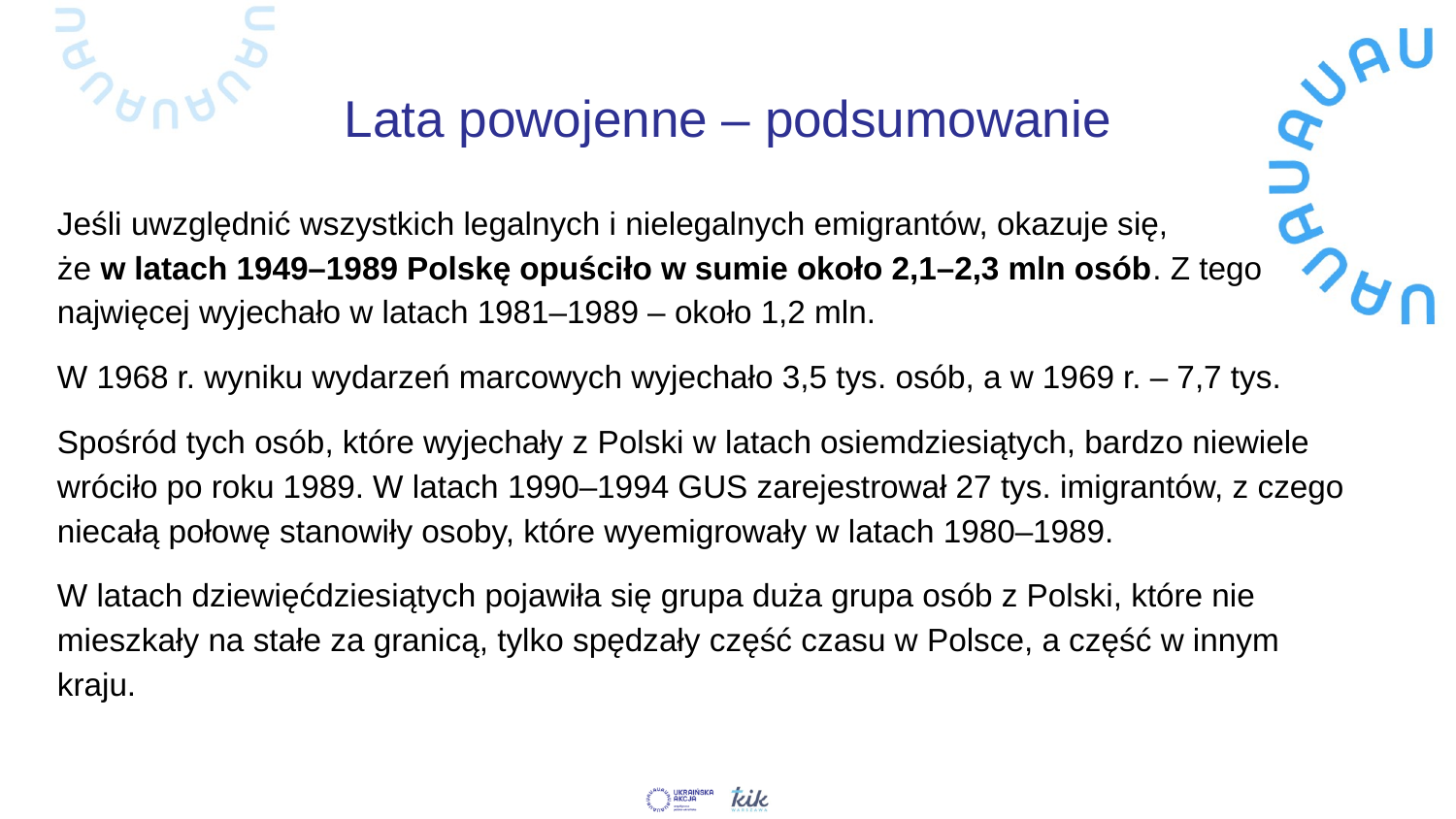

# Lata powojenne – podsumowanie
Jeśli uwzględnić wszystkich legalnych i nielegalnych emigrantów, okazuje się,
że w latach 1949–1989 Polskę opuściło w sumie około 2,1–2,3 mln osób. Z tego najwięcej wyjechało w latach 1981–1989 – około 1,2 mln.
W 1968 r. wyniku wydarzeń marcowych wyjechało 3,5 tys. osób, a w 1969 r. – 7,7 tys.
Spośród tych osób, które wyjechały z Polski w latach osiemdziesiątych, bardzo niewiele wróciło po roku 1989. W latach 1990–1994 GUS zarejestrował 27 tys. imigrantów, z czego niecałą połowę stanowiły osoby, które wyemigrowały w latach 1980–1989.
W latach dziewięćdziesiątych pojawiła się grupa duża grupa osób z Polski, które nie mieszkały na stałe za granicą, tylko spędzały część czasu w Polsce, a część w innym kraju.